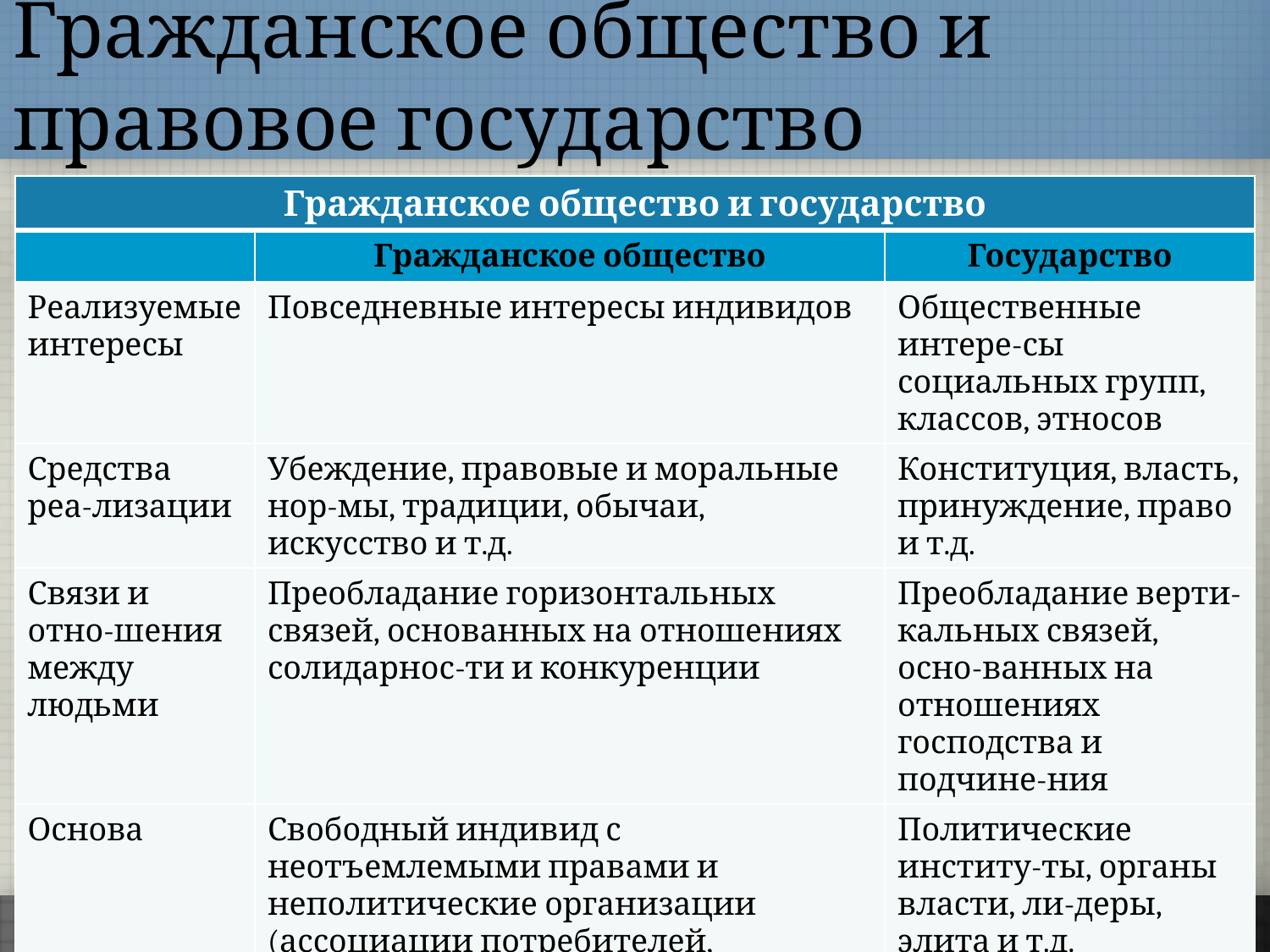

# Гражданское общество и правовое государство
| Гражданское общество и государство |  |  |
| --- | --- | --- |
|  | Гражданское общество | Государство |
| Реализуемые интересы | Повседневные интересы индивидов | Общественные интере-сы социальных групп, классов, этносов |
| Средства реа-лизации | Убеждение, правовые и моральные нор-мы, традиции, обычаи, искусство и т.д. | Конституция, власть, принуждение, право и т.д. |
| Связи и отно-шения между людьми | Преобладание горизонтальных связей, основанных на отношениях солидарнос-ти и конкуренции | Преобладание верти-кальных связей, осно-ванных на отношениях господства и подчине-ния |
| Основа | Свободный индивид с неотъемлемыми правами и неполитические организации (ассоциации потребителей, кооперативы, спортивные общества, церковь и др.), с помощью которых он их реализует | Политические институ-ты, органы власти, ли-деры, элита и т.д. |